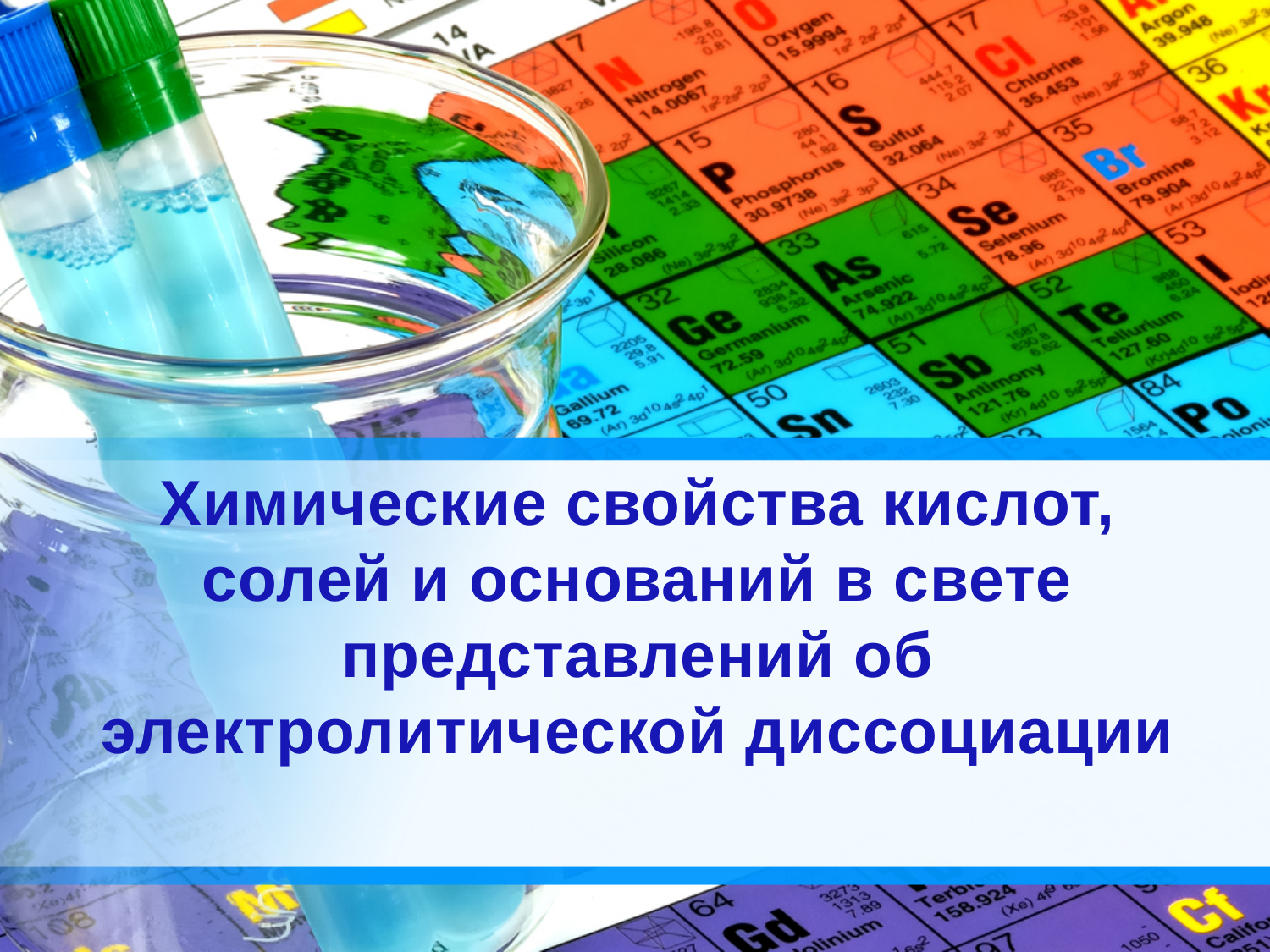

# Химические свойства кислот, солей и оснований в свете представлений об электролитической диссоциации